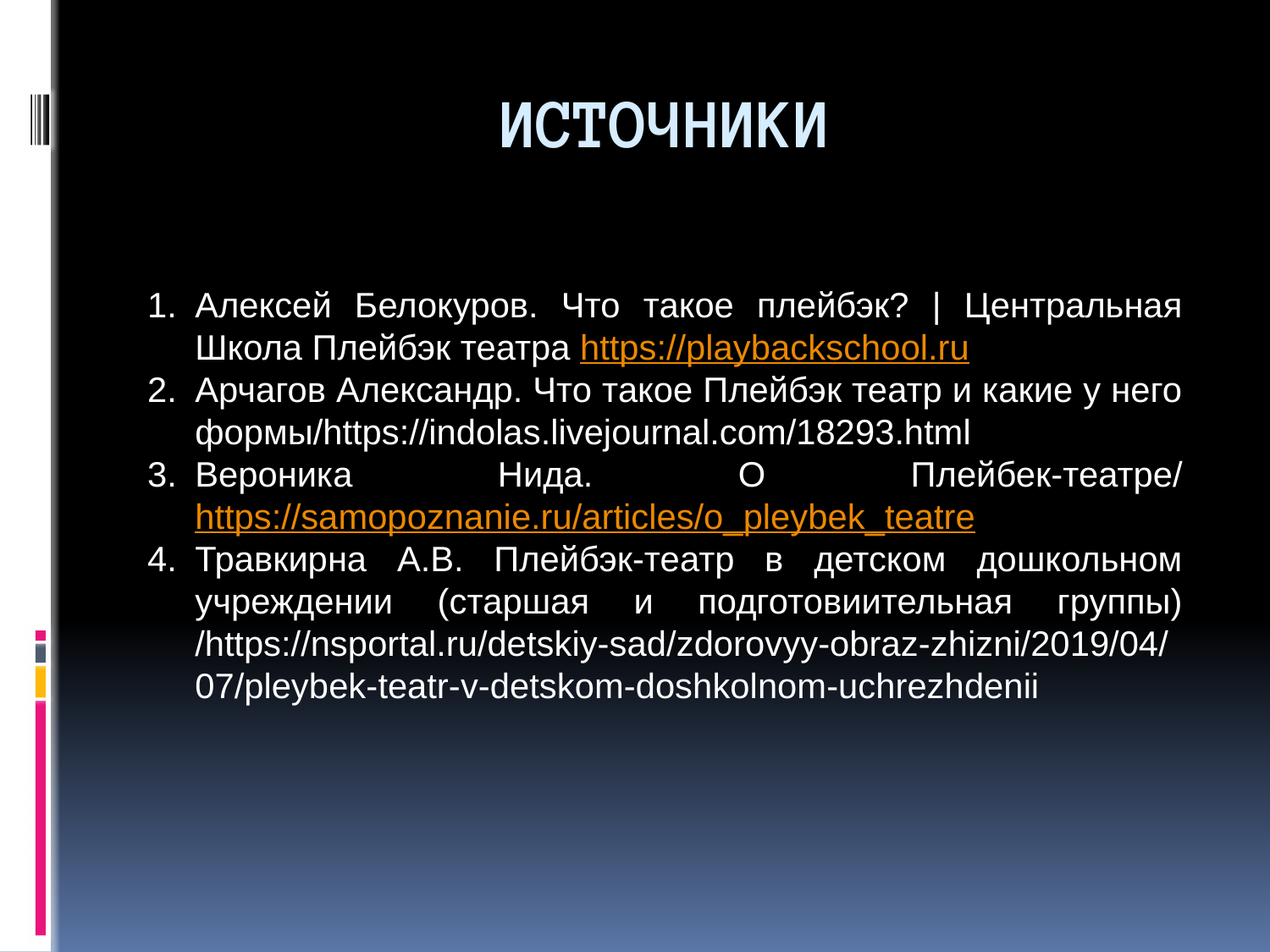

# ИСТОЧНИКИ
Алексей Белокуров. Что такое плейбэк? | Центральная Школа Плейбэк театра https://playbackschool.ru
Арчагов Александр. Что такое Плейбэк театр и какие у него формы/https://indolas.livejournal.com/18293.html
Вероника Нида. О Плейбек-театре/ https://samopoznanie.ru/articles/o_pleybek_teatre
Травкирна А.В. Плейбэк-театр в детском дошкольном учреждении (старшая и подготовиительная группы) /https://nsportal.ru/detskiy-sad/zdorovyy-obraz-zhizni/2019/04/07/pleybek-teatr-v-detskom-doshkolnom-uchrezhdenii